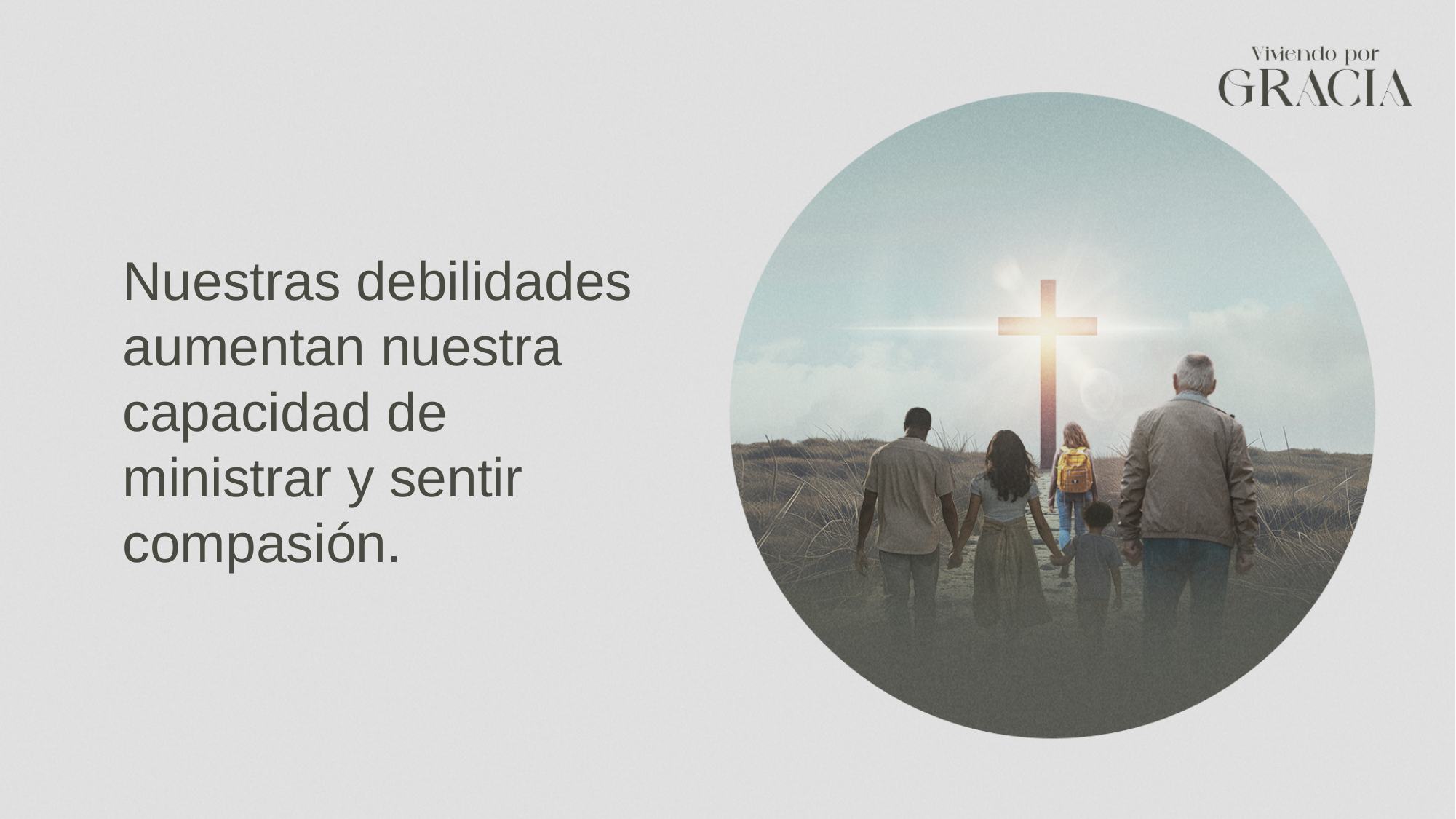

Nuestras debilidades aumentan nuestra capacidad de ministrar y sentir compasión.